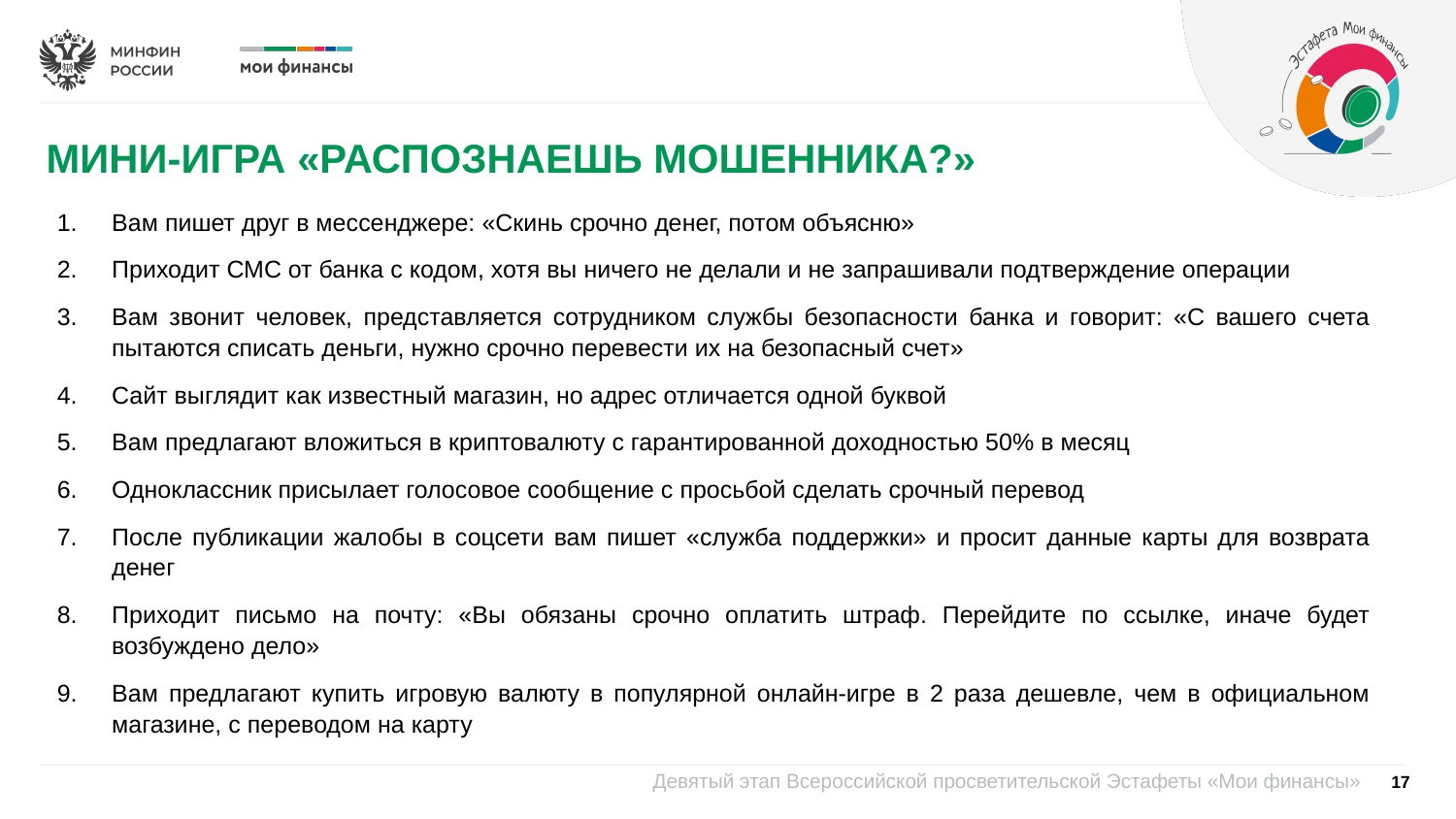

МИНИ-ИГРА «РАСПОЗНАЕШЬ МОШЕННИКА?»
Вам пишет друг в мессенджере: «Скинь срочно денег, потом объясню»
Приходит СМС от банка с кодом, хотя вы ничего не делали и не запрашивали подтверждение операции
Вам звонит человек, представляется сотрудником службы безопасности банка и говорит: «С вашего счета пытаются списать деньги, нужно срочно перевести их на безопасный счет»
Сайт выглядит как известный магазин, но адрес отличается одной буквой
Вам предлагают вложиться в криптовалюту с гарантированной доходностью 50% в месяц
Одноклассник присылает голосовое сообщение с просьбой сделать срочный перевод
После публикации жалобы в соцсети вам пишет «служба поддержки» и просит данные карты для возврата денег
Приходит письмо на почту: «Вы обязаны срочно оплатить штраф. Перейдите по ссылке, иначе будет возбуждено дело»
Вам предлагают купить игровую валюту в популярной онлайн-игре в 2 раза дешевле, чем в официальном магазине, с переводом на карту
17